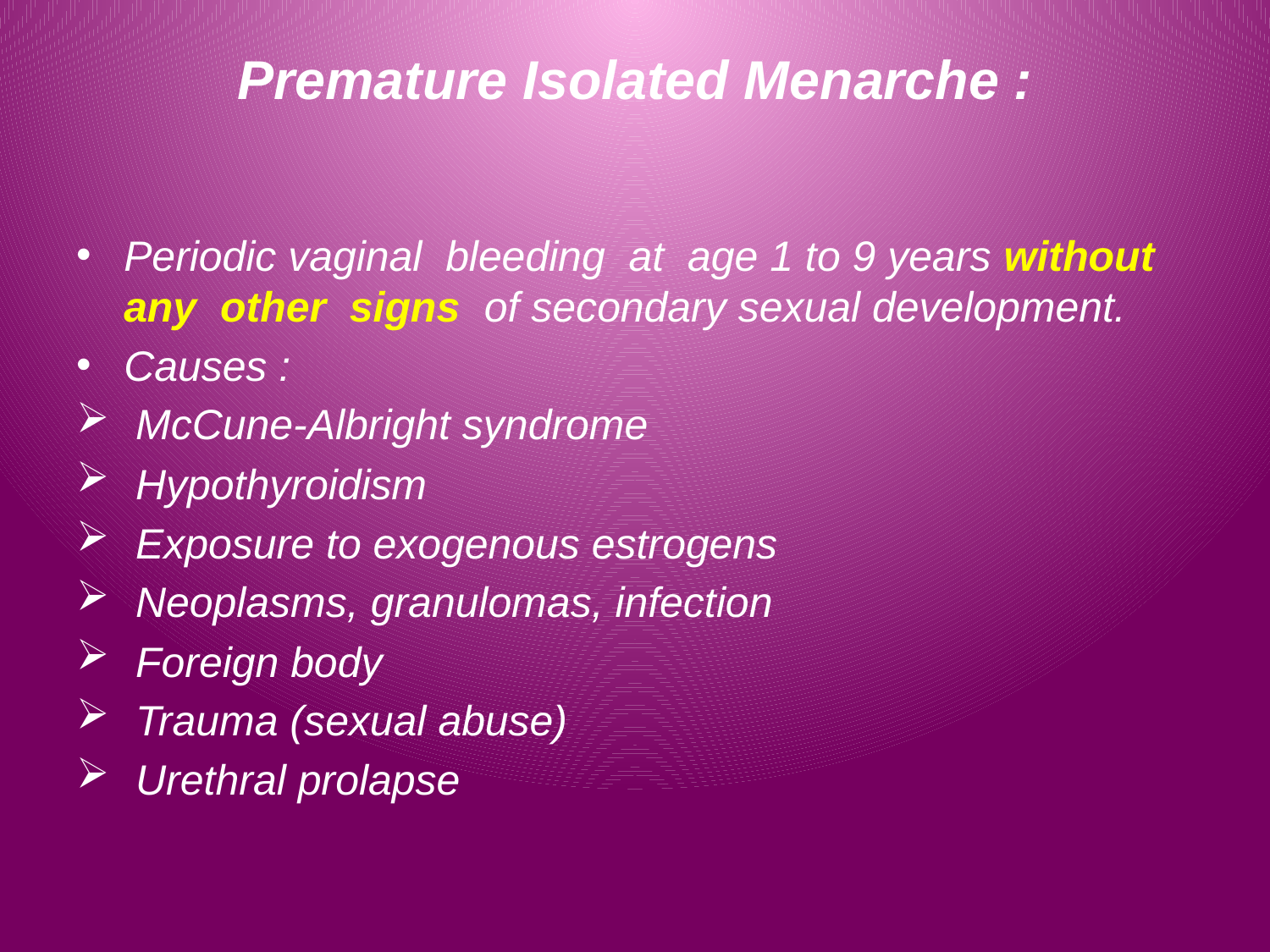

# Premature Isolated Menarche :
Periodic vaginal  bleeding  at  age 1 to 9 years without any  other  signs  of secondary sexual development.
Causes :
 McCune-Albright syndrome
 Hypothyroidism
 Exposure to exogenous estrogens
 Neoplasms, granulomas, infection
 Foreign body
 Trauma (sexual abuse)
 Urethral prolapse